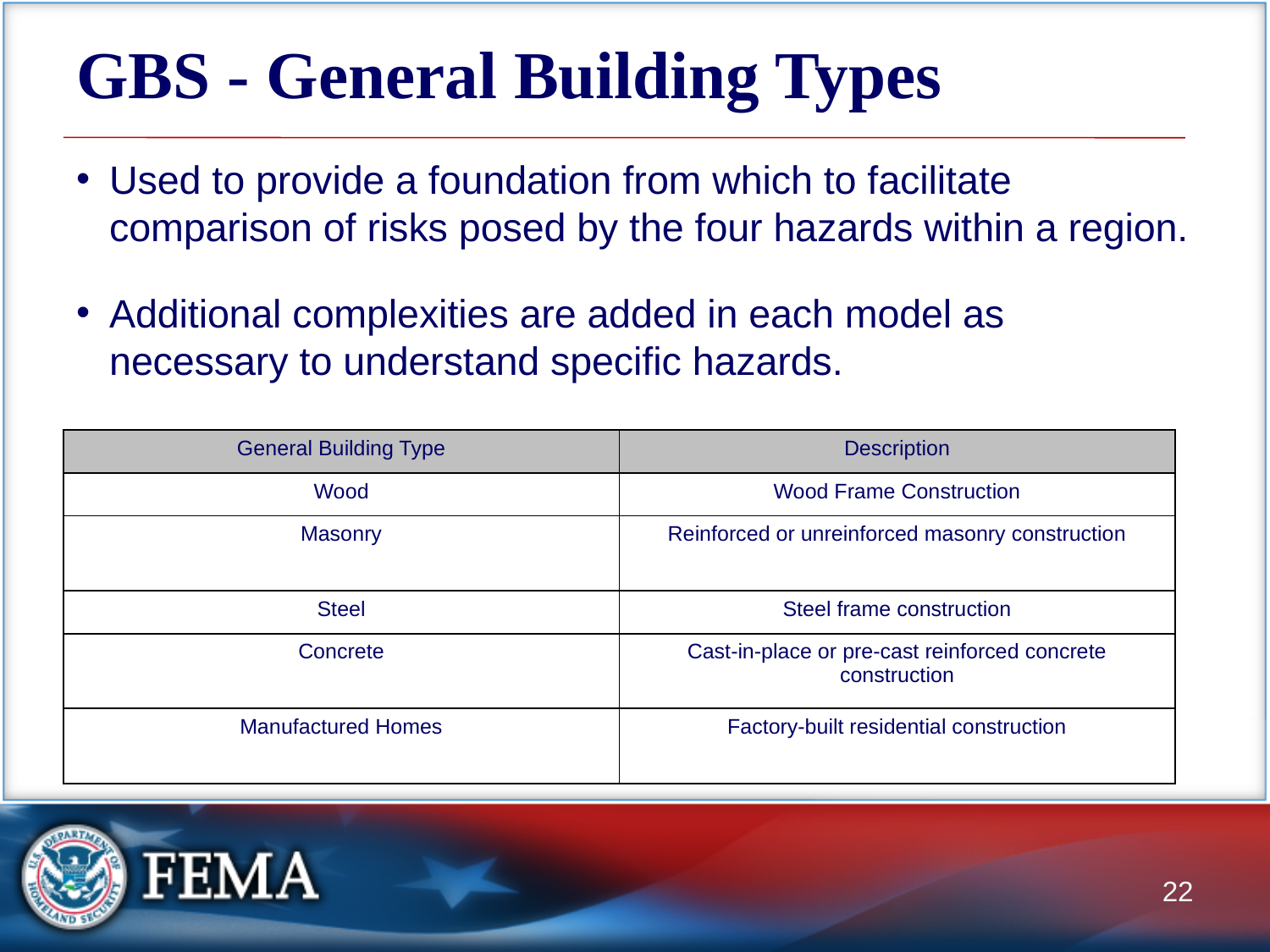

# GBS - General Building Types
Used to provide a foundation from which to facilitate comparison of risks posed by the four hazards within a region.
Additional complexities are added in each model as necessary to understand specific hazards.
| General Building Type | Description |
| --- | --- |
| Wood | Wood Frame Construction |
| Masonry | Reinforced or unreinforced masonry construction |
| Steel | Steel frame construction |
| Concrete | Cast-in-place or pre-cast reinforced concrete construction |
| Manufactured Homes | Factory-built residential construction |
22